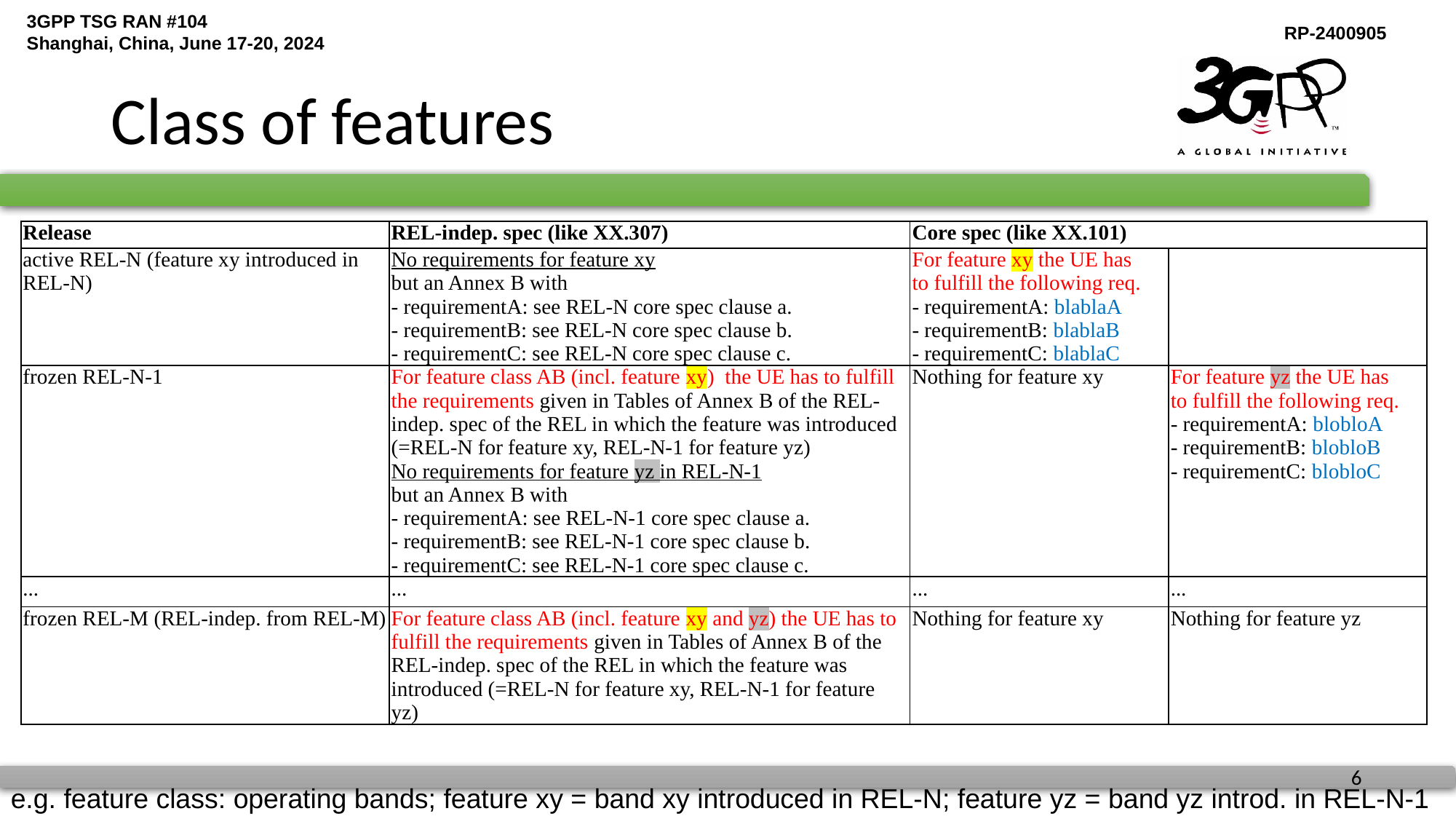

# Class of features
| Release | REL-indep. spec (like XX.307) | Core spec (like XX.101) |  |
| --- | --- | --- | --- |
| active REL-N (feature xy introduced in REL-N) | No requirements for feature xy but an Annex B with - requirementA: see REL-N core spec clause a. - requirementB: see REL-N core spec clause b. - requirementC: see REL-N core spec clause c. | For feature xy the UE has to fulfill the following req. - requirementA: blablaA - requirementB: blablaB - requirementC: blablaC |  |
| frozen REL-N-1 | For feature class AB (incl. feature xy) the UE has to fulfill the requirements given in Tables of Annex B of the REL-indep. spec of the REL in which the feature was introduced (=REL-N for feature xy, REL-N-1 for feature yz) No requirements for feature yz in REL-N-1 but an Annex B with - requirementA: see REL-N-1 core spec clause a. - requirementB: see REL-N-1 core spec clause b. - requirementC: see REL-N-1 core spec clause c. | Nothing for feature xy | For feature yz the UE has to fulfill the following req. - requirementA: blobloA - requirementB: blobloB - requirementC: blobloC |
| ... | ... | ... | ... |
| frozen REL-M (REL-indep. from REL-M) | For feature class AB (incl. feature xy and yz) the UE has to fulfill the requirements given in Tables of Annex B of the REL-indep. spec of the REL in which the feature was introduced (=REL-N for feature xy, REL-N-1 for feature yz) | Nothing for feature xy | Nothing for feature yz |
e.g. feature class: operating bands; feature xy = band xy introduced in REL-N; feature yz = band yz introd. in REL-N-1